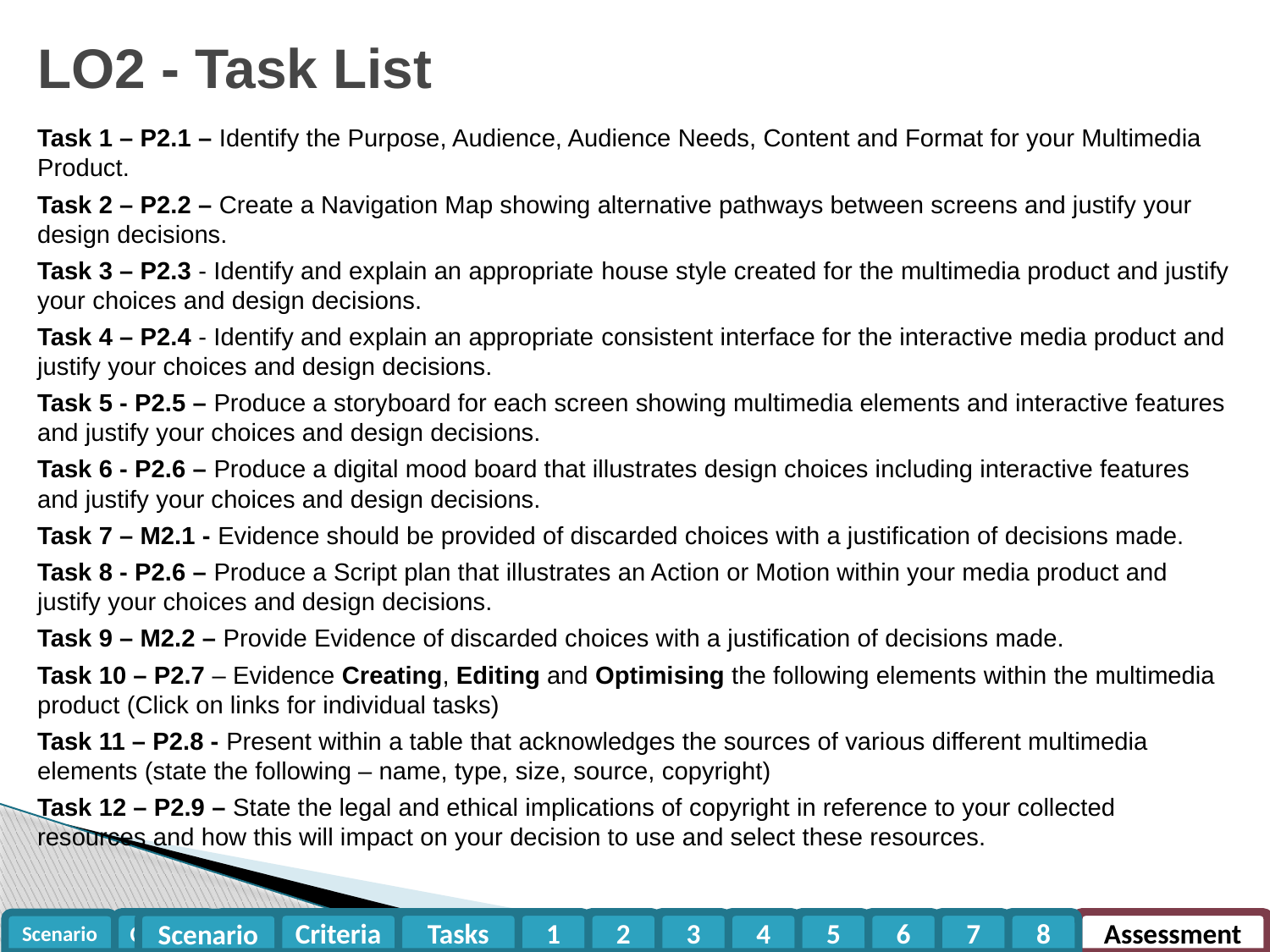

# LO2 - Task List
Task 1 – P2.1 – Identify the Purpose, Audience, Audience Needs, Content and Format for your Multimedia Product.
Task 2 – P2.2 – Create a Navigation Map showing alternative pathways between screens and justify your design decisions.
Task 3 – P2.3 - Identify and explain an appropriate house style created for the multimedia product and justify your choices and design decisions.
Task 4 – P2.4 - Identify and explain an appropriate consistent interface for the interactive media product and justify your choices and design decisions.
Task 5 - P2.5 – Produce a storyboard for each screen showing multimedia elements and interactive features and justify your choices and design decisions.
Task 6 - P2.6 – Produce a digital mood board that illustrates design choices including interactive features and justify your choices and design decisions.
Task 7 – M2.1 - Evidence should be provided of discarded choices with a justification of decisions made.
Task 8 - P2.6 – Produce a Script plan that illustrates an Action or Motion within your media product and justify your choices and design decisions.
Task 9 – M2.2 – Provide Evidence of discarded choices with a justification of decisions made.
Task 10 – P2.7 – Evidence Creating, Editing and Optimising the following elements within the multimedia product (Click on links for individual tasks)
Task 11 – P2.8 - Present within a table that acknowledges the sources of various different multimedia elements (state the following – name, type, size, source, copyright)
Task 12 – P2.9 – State the legal and ethical implications of copyright in reference to your collected resources and how this will impact on your decision to use and select these resources.
Criteria
Tasks
1
2
3
4
5
6
7
8
Assessment
Scenario